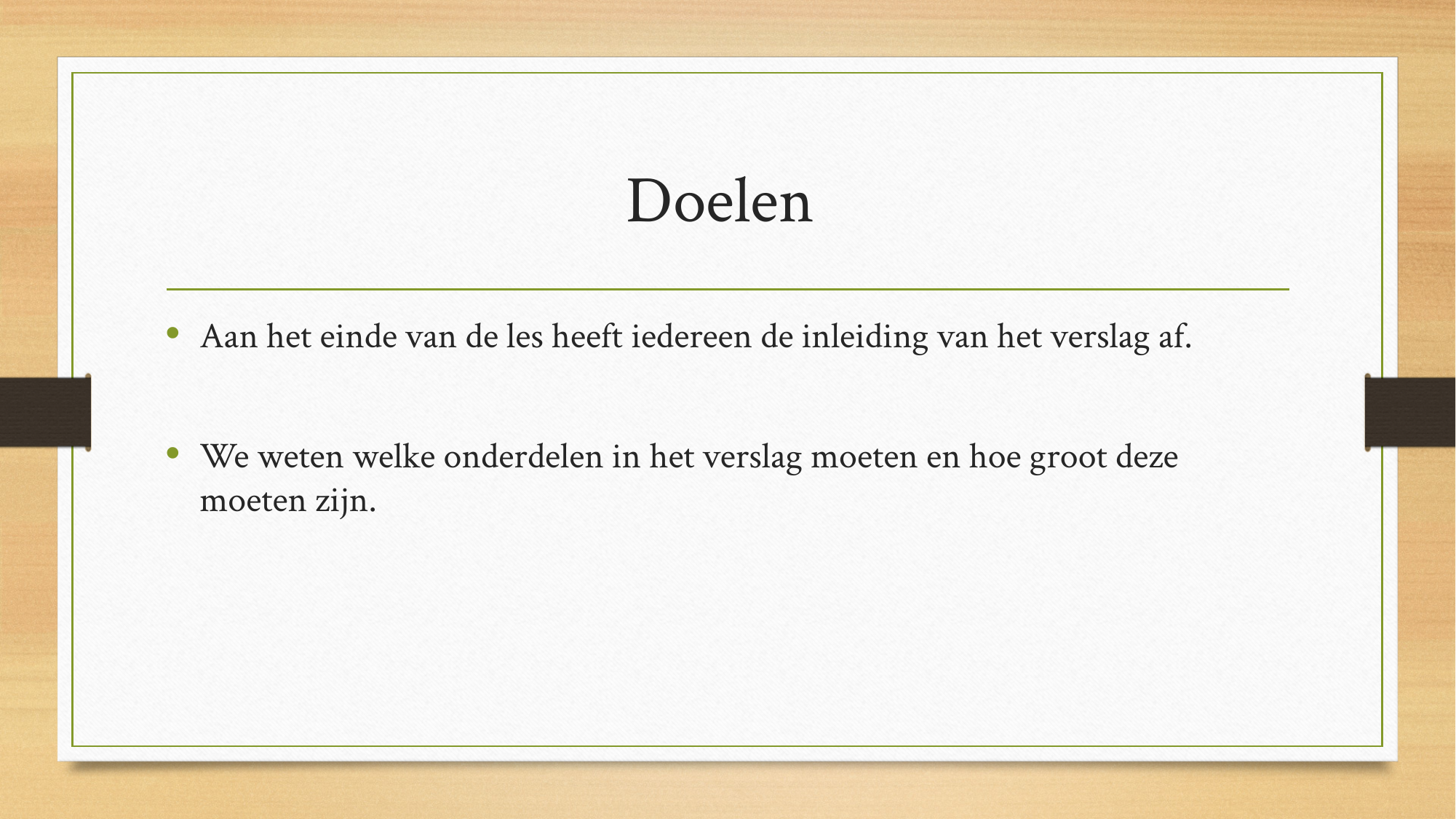

# Doelen
Aan het einde van de les heeft iedereen de inleiding van het verslag af.

We weten welke onderdelen in het verslag moeten en hoe groot deze moeten zijn.